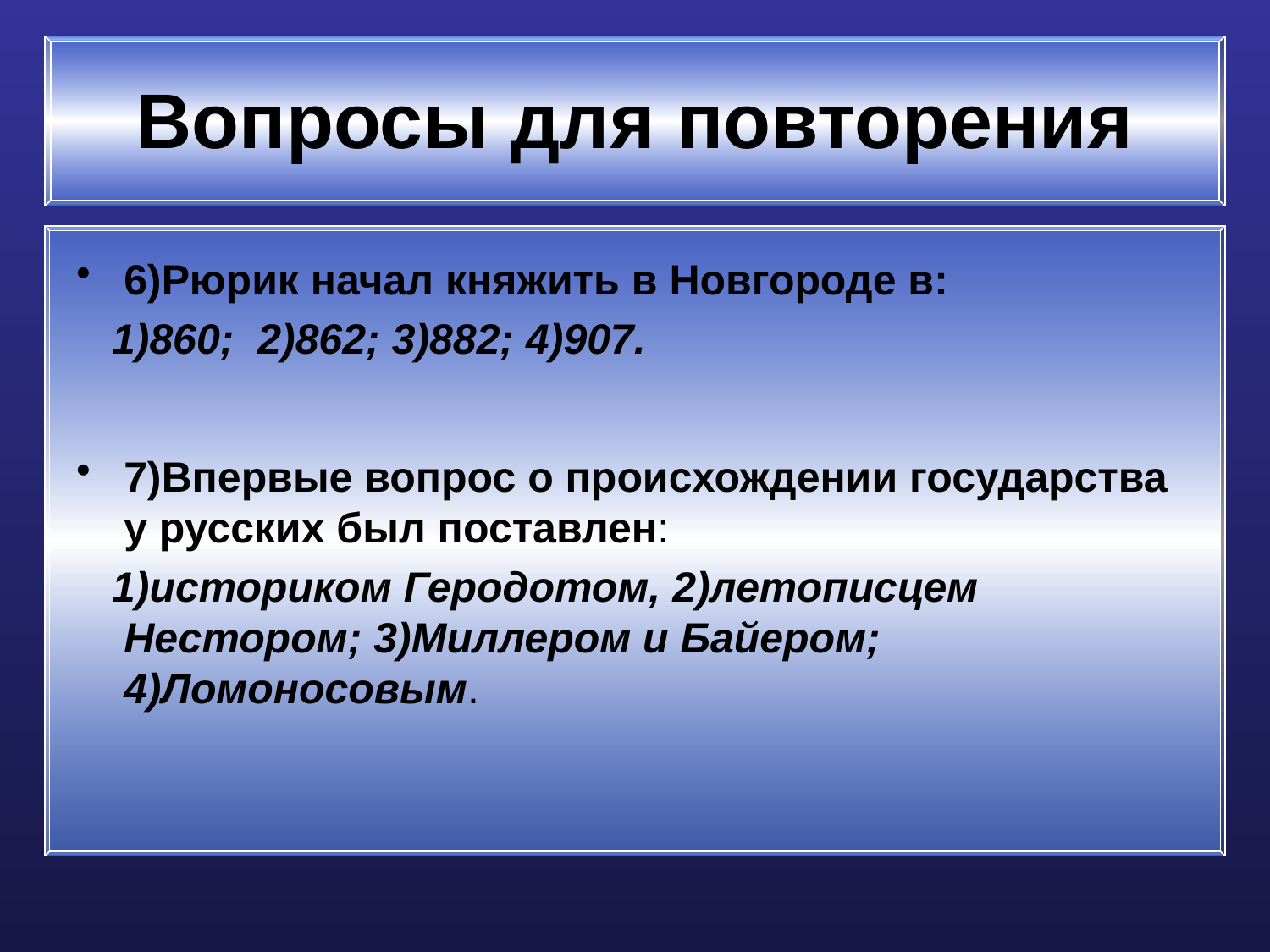

# Вопросы для повторения
6)Рюрик начал княжить в Новгороде в:
   1)860;  2)862; 3)882; 4)907.

7)Впервые вопрос о происхождении государства у русских был поставлен:
   1)историком Геродотом, 2)летописцем Нестором; 3)Миллером и Байером; 4)Ломоносовым.